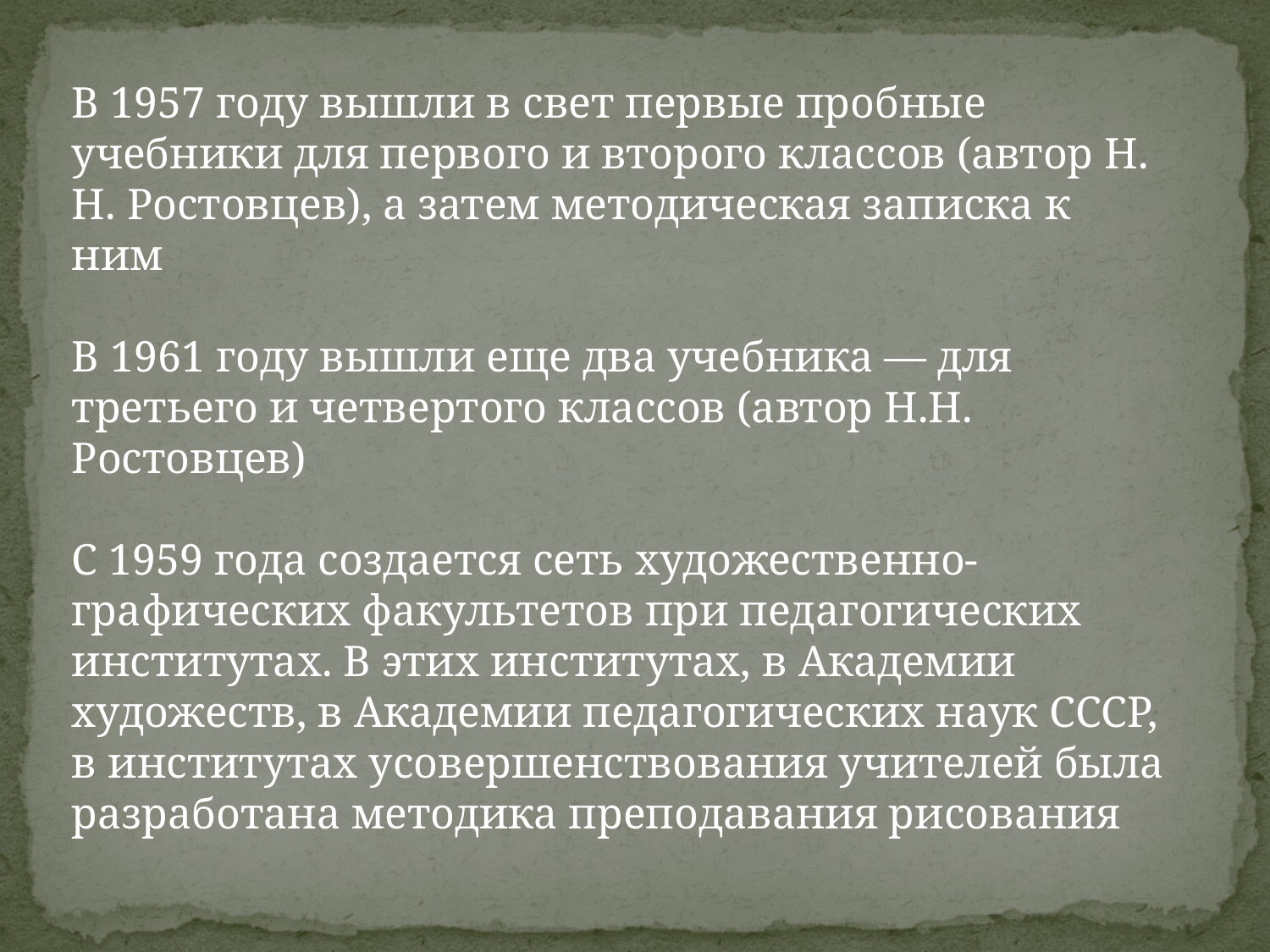

В 1957 году вышли в свет первые пробные учебники для первого и второго классов (автор Н. Н. Ростовцев), а затем методическая записка к ним

В 1961 году вышли еще два учебника — для третьего и четвертого классов (автор Н.Н. Ростовцев)

С 1959 года создается сеть художественно-графических факультетов при педагогических институтах. В этих институтах, в Академии художеств, в Академии педагогических наук СССР, в институтах усовершенствования учителей была разработана методика преподавания рисования